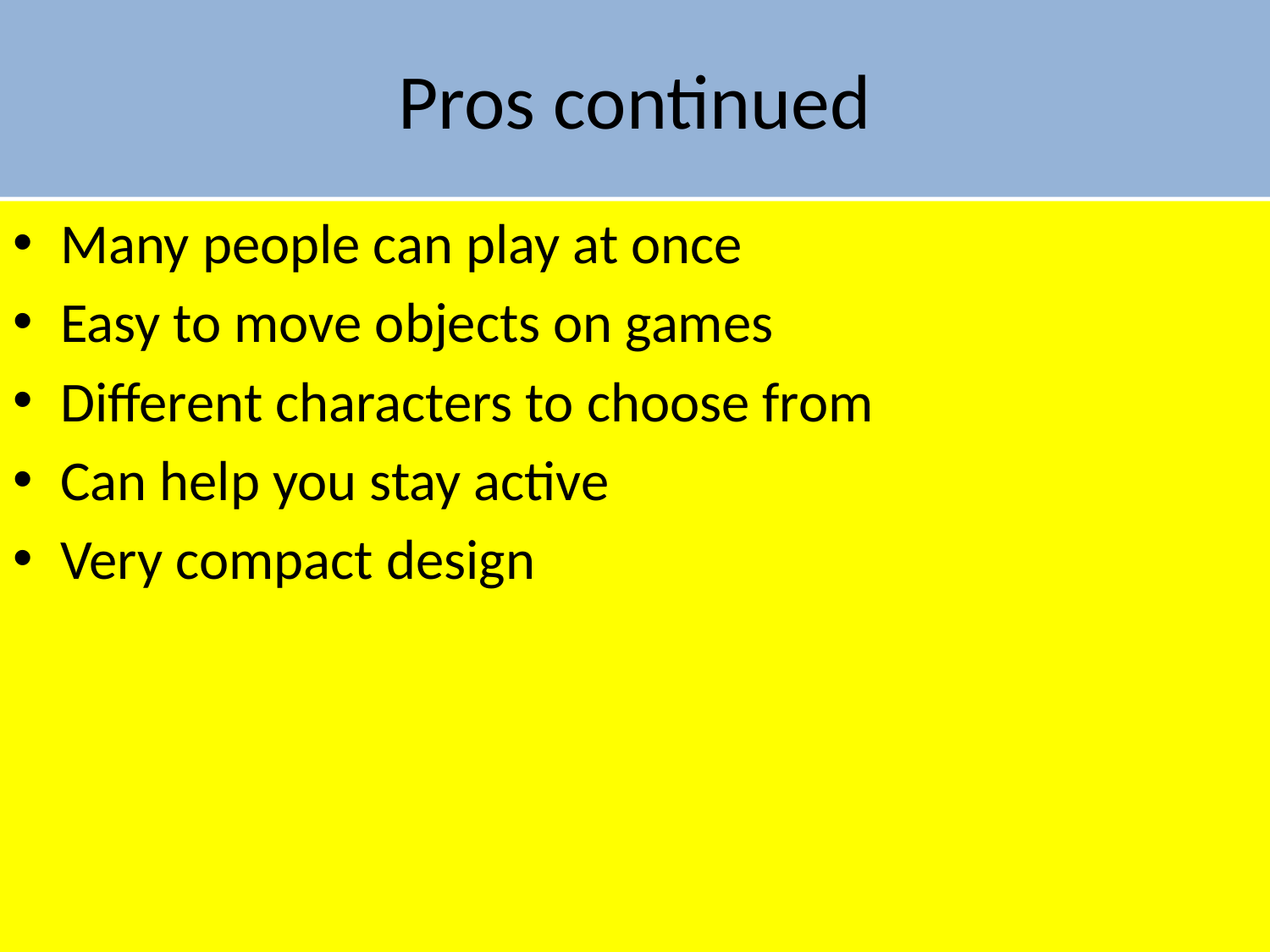

# Pros continued
Many people can play at once
Easy to move objects on games
Different characters to choose from
Can help you stay active
Very compact design